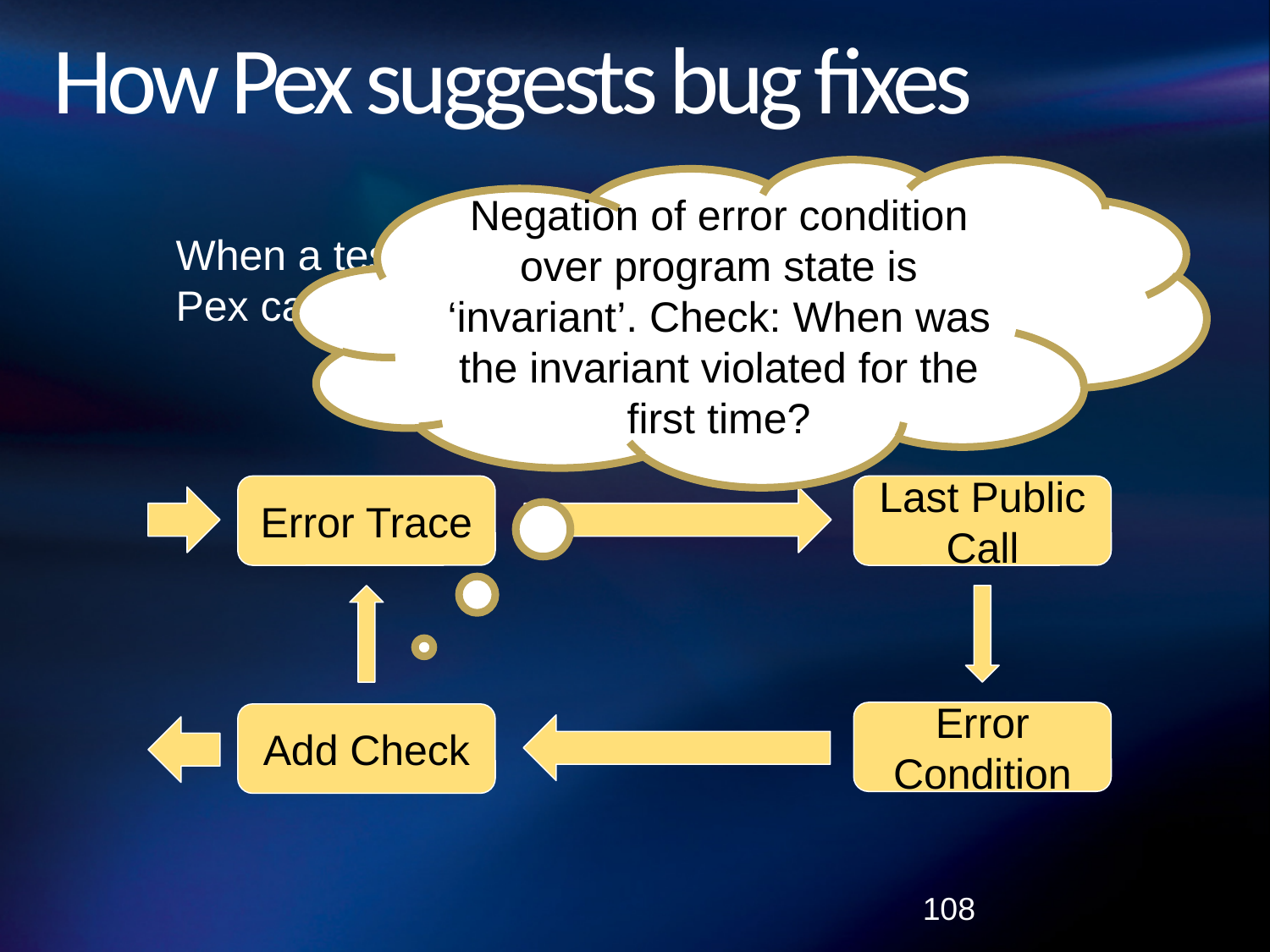

# How Pex suggests bug fixes
Negation of error condition over program state is ‘invariant’. Check: When was the invariant violated for the first time?
When a test fails,
Pex can often suggest how to prevent the failure.
Error Trace
Last Public Call

Error Condition
Add Check

108